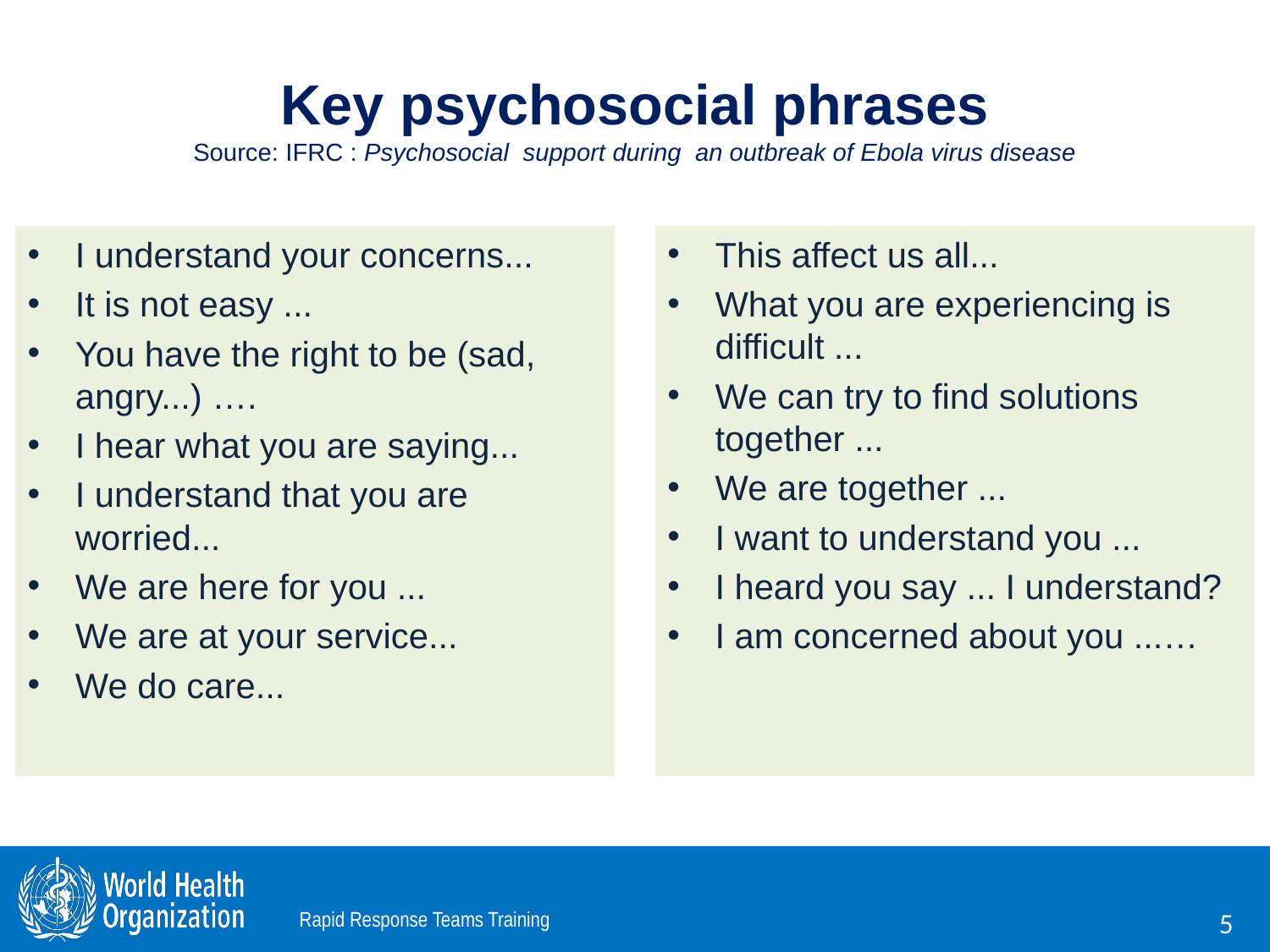

# Key psychosocial phrases Source: IFRC : Psychosocial  support during  an outbreak of Ebola virus disease
I understand your concerns...
It is not easy ...
You have the right to be (sad, angry...) ….
I hear what you are saying...
I understand that you are worried...
We are here for you ...
We are at your service...
We do care...
This affect us all...
What you are experiencing is difficult ...
We can try to find solutions together ...
We are together ...
I want to understand you ...
I heard you say ... I understand?
I am concerned about you ...…